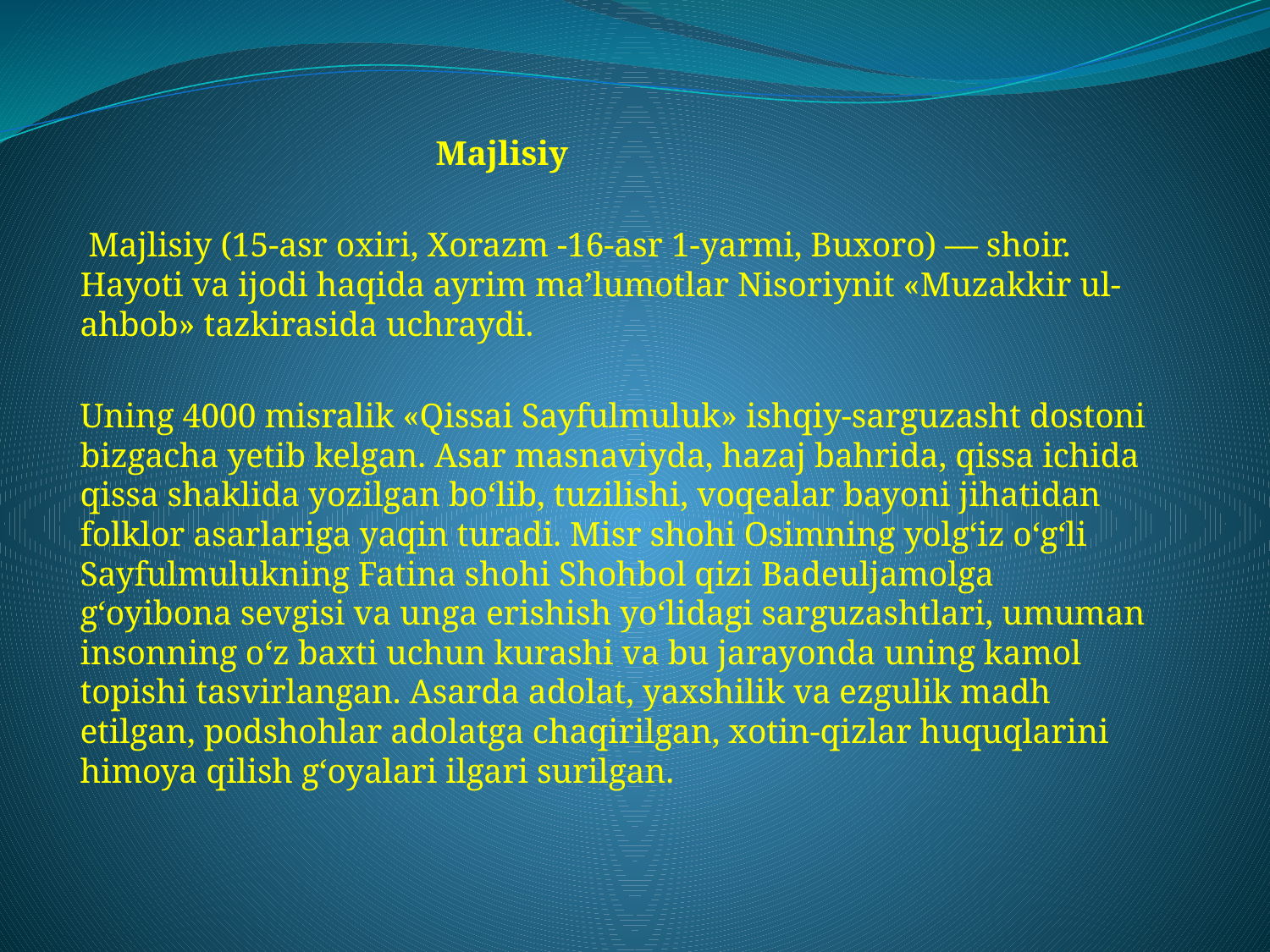

Majlisiy

 Majlisiy (15-asr oxiri, Xorazm -16-asr 1-yarmi, Buxoro) — shoir. Hayoti va ijodi haqida ayrim ma’lumotlar Nisoriynit «Muzakkir ul-ahbob» tazkirasida uchraydi.

Uning 4000 misralik «Qissai Sayfulmuluk» ishqiy-sarguzasht dostoni bizgacha yetib kelgan. Asar masnaviyda, hazaj bahrida, qissa ichida qissa shaklida yozilgan bo‘lib, tuzilishi, voqealar bayoni jihatidan folklor asarlariga yaqin turadi. Misr shohi Osimning yolg‘iz o‘g‘li Sayfulmulukning Fatina shohi Shohbol qizi Badeuljamolga g‘oyibona sevgisi va unga erishish yo‘lidagi sarguzashtlari, umuman insonning o‘z baxti uchun kurashi va bu jarayonda uning kamol topishi tasvirlangan. Asarda adolat, yaxshilik va ezgulik madh etilgan, podshohlar adolatga chaqirilgan, xotin-qizlar huquqlarini himoya qilish g‘oyalari ilgari surilgan.